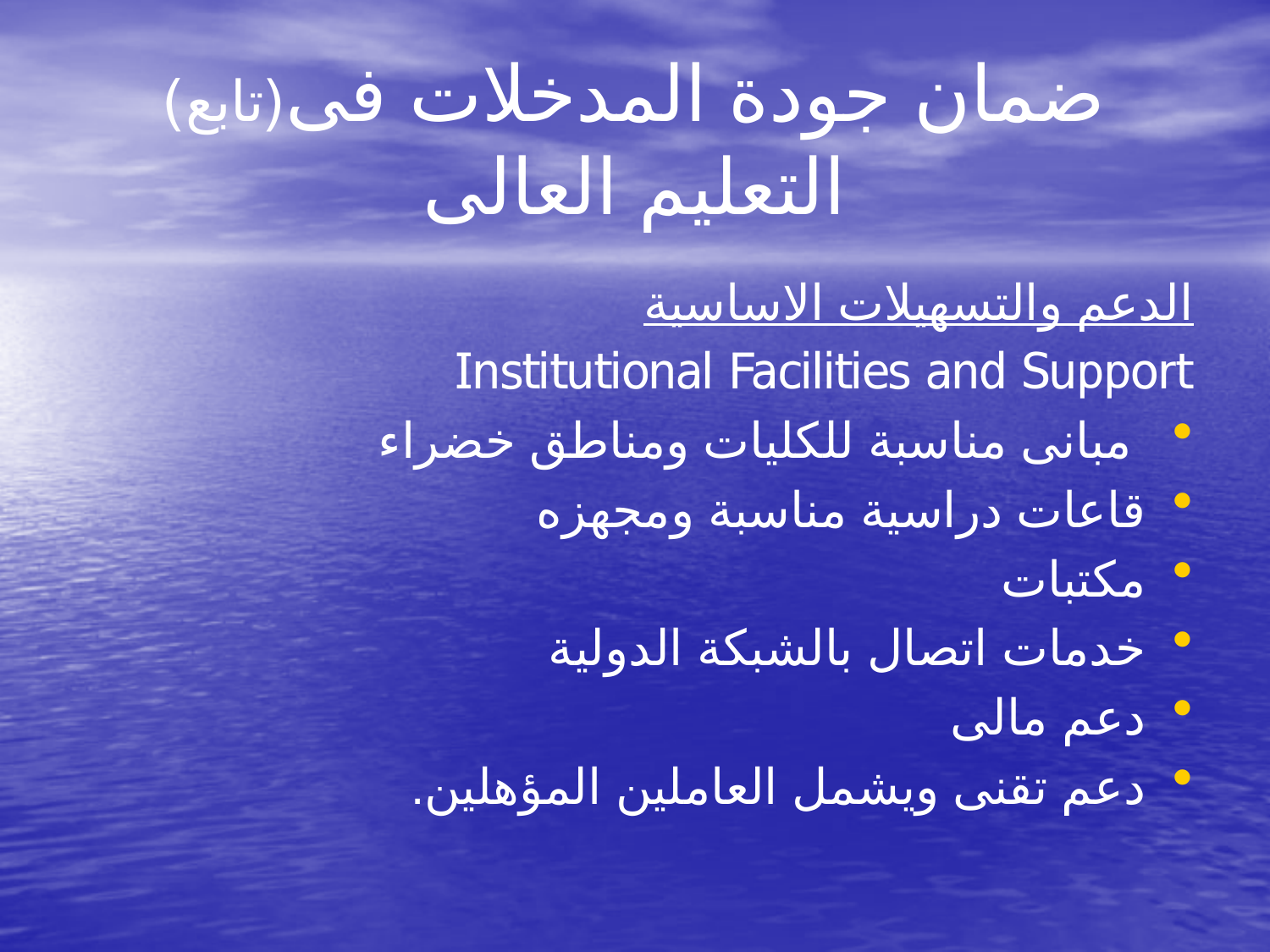

# (تابع)ضمان جودة المدخلات فى التعليم العالى
الدعم والتسهيلات الاساسية
Institutional Facilities and Support
 مبانى مناسبة للكليات ومناطق خضراء
قاعات دراسية مناسبة ومجهزه
مكتبات
خدمات اتصال بالشبكة الدولية
دعم مالى
دعم تقنى ويشمل العاملين المؤهلين.